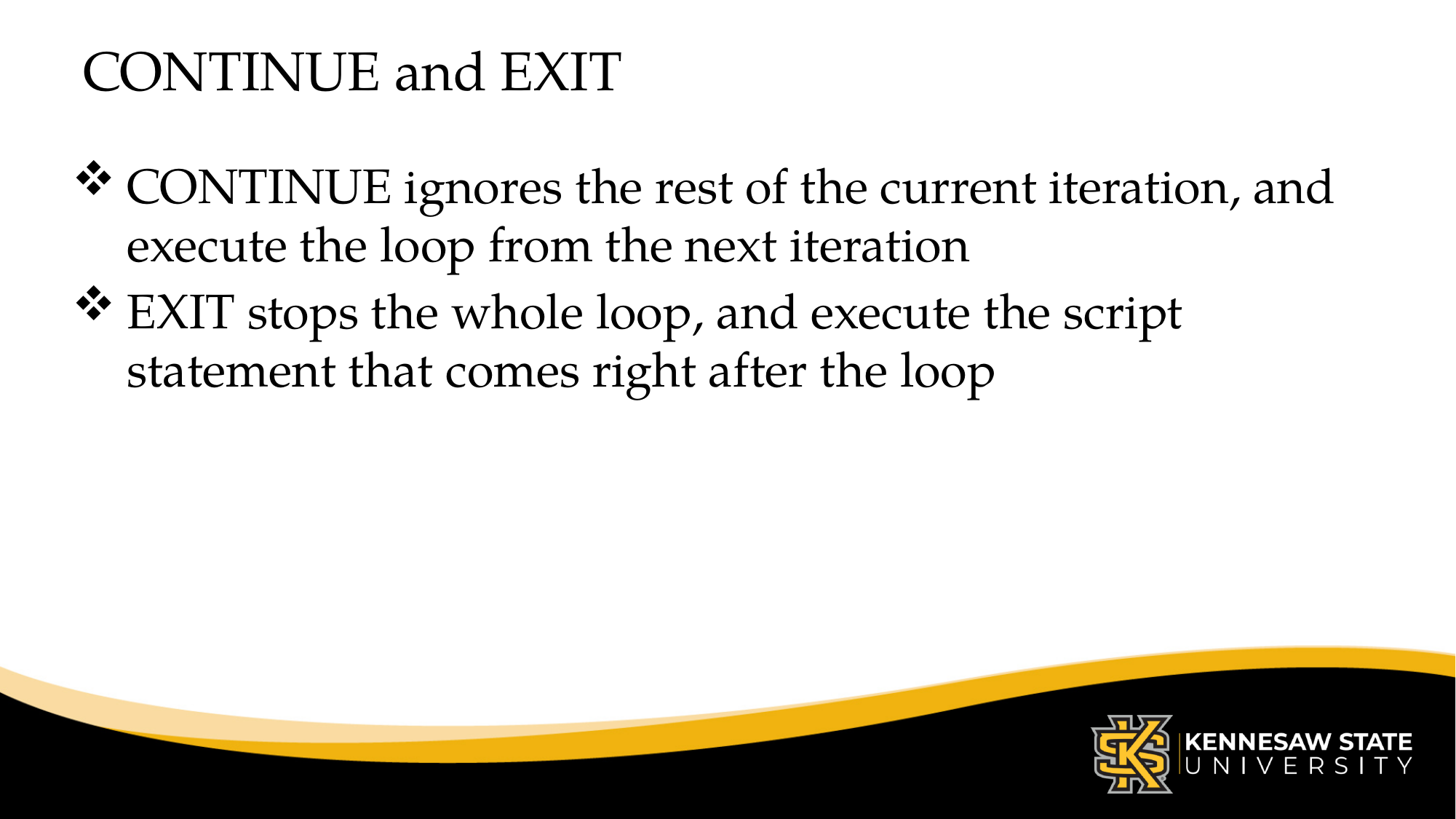

# CONTINUE and EXIT
CONTINUE ignores the rest of the current iteration, and execute the loop from the next iteration
EXIT stops the whole loop, and execute the script statement that comes right after the loop